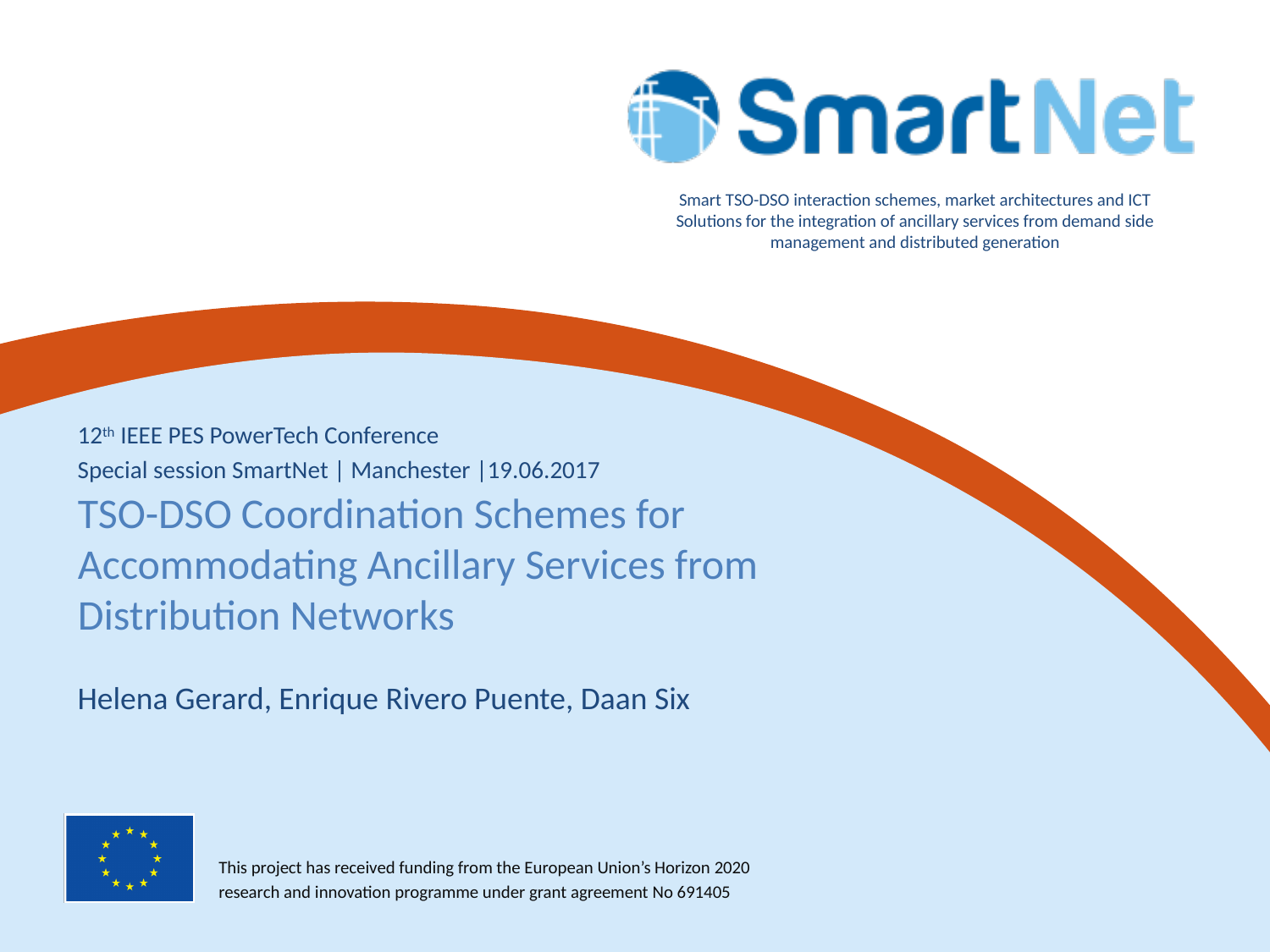

12th IEEE PES PowerTech Conference
Special session SmartNet | Manchester |19.06.2017
# TSO-DSO Coordination Schemes for Accommodating Ancillary Services from Distribution Networks
Helena Gerard, Enrique Rivero Puente, Daan Six